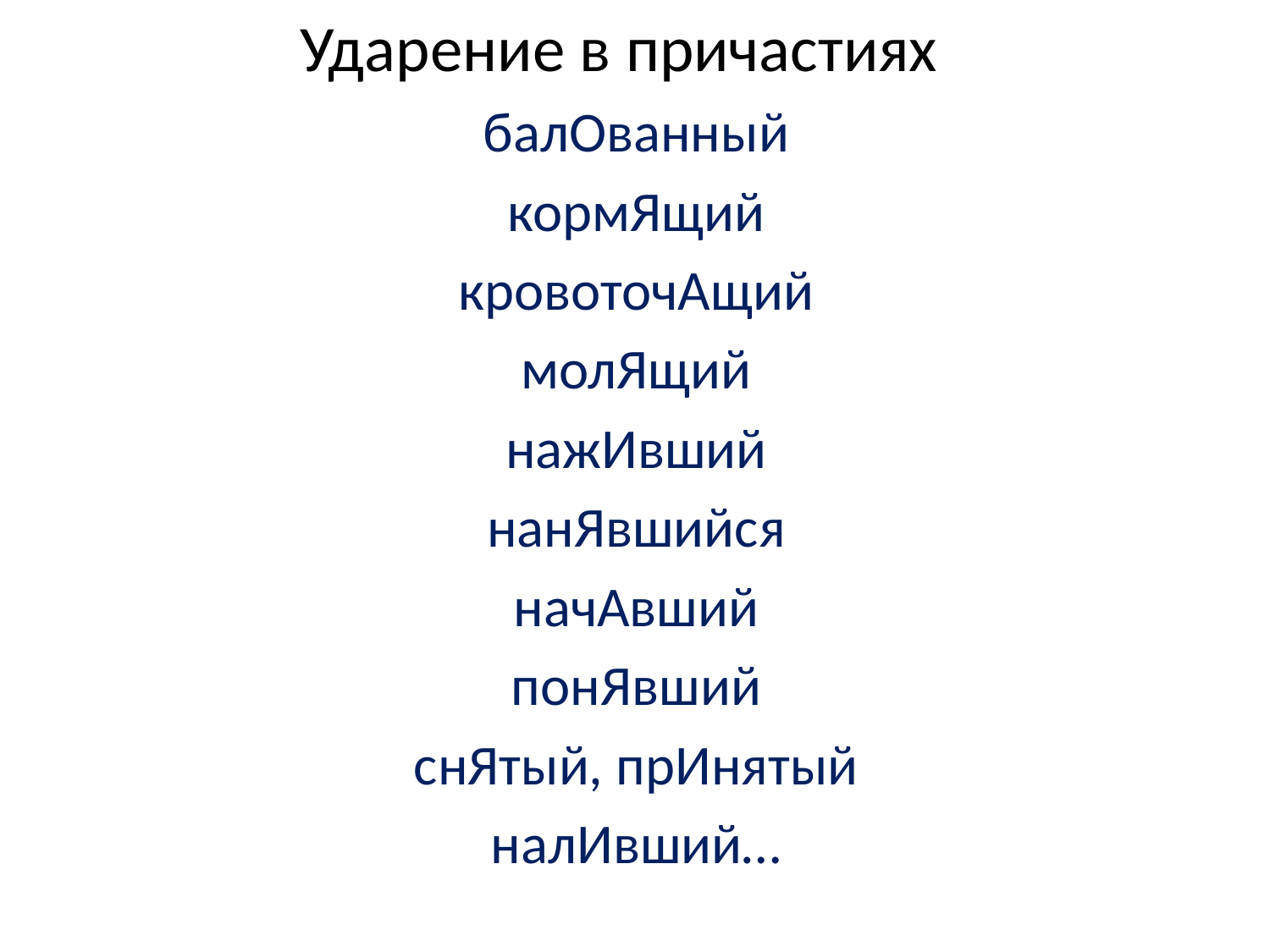

# Ударение в причастиях
балОванный
кормЯщий
кровоточАщий
молЯщий
нажИвший
нанЯвшийся
начАвший
понЯвший
снЯтый, прИнятый
налИвший…